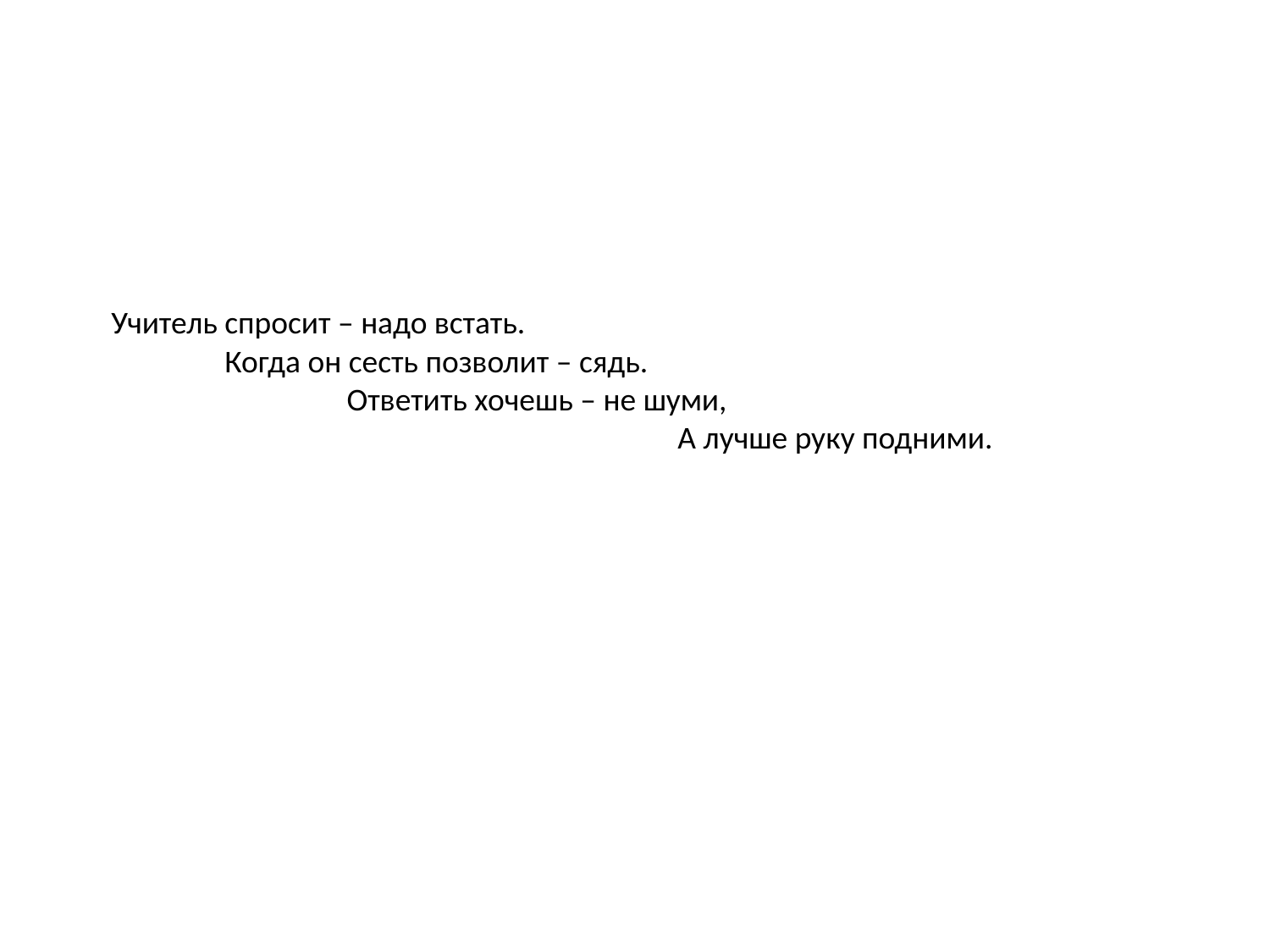

# Учитель спросит – надо встать.                                                                                                         Когда он сесть позволит – сядь.                                                                                                         Ответить хочешь – не шуми,                                                                                                                     А лучше руку подними.